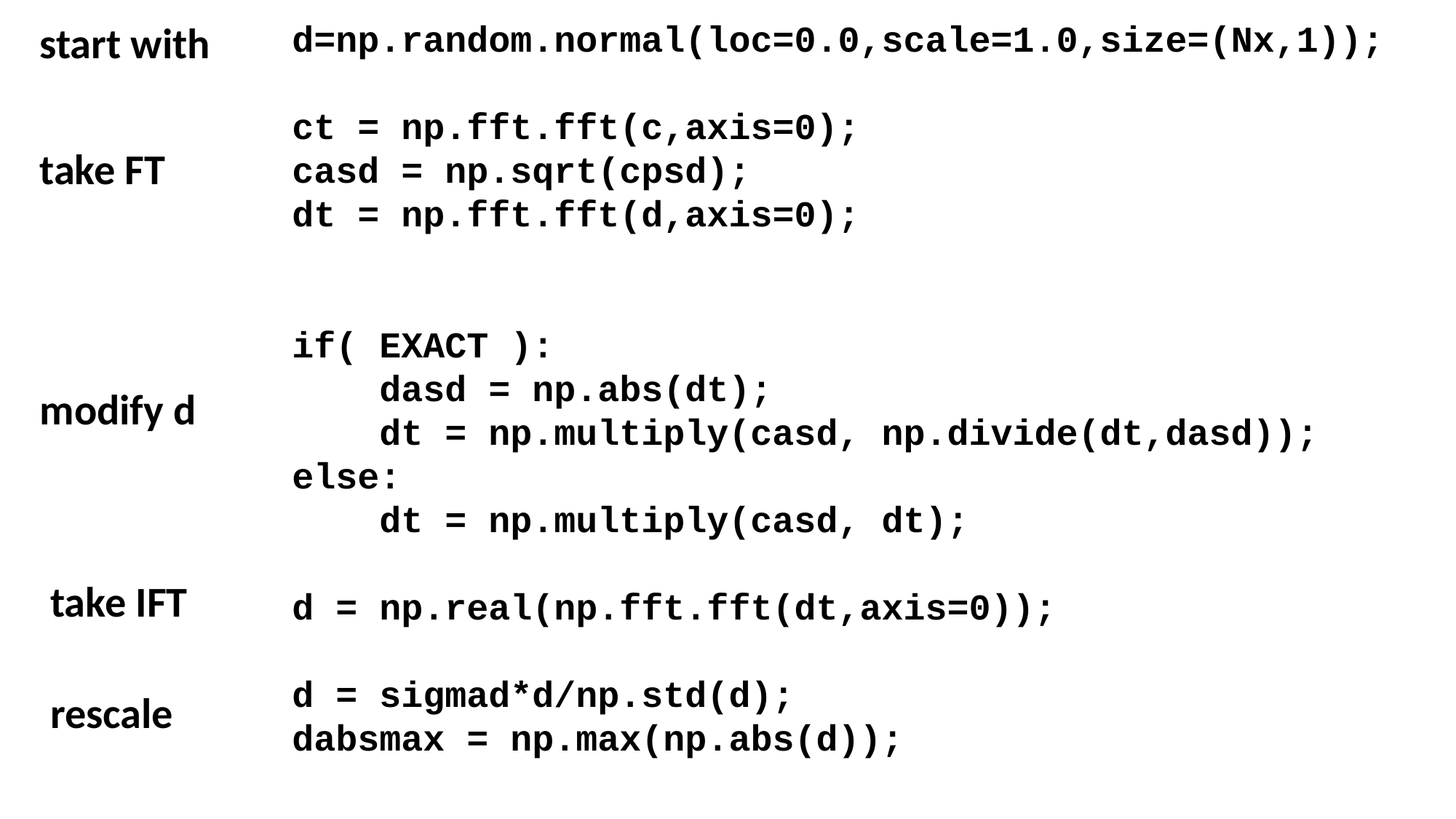

start with
d=np.random.normal(loc=0.0,scale=1.0,size=(Nx,1));

ct = np.fft.fft(c,axis=0);
casd = np.sqrt(cpsd);
dt = np.fft.fft(d,axis=0);

if( EXACT ):
    dasd = np.abs(dt);
    dt = np.multiply(casd, np.divide(dt,dasd));
else:
    dt = np.multiply(casd, dt);

d = np.real(np.fft.fft(dt,axis=0));

d = sigmad*d/np.std(d);
dabsmax = np.max(np.abs(d));
take FT
modify d
take IFT
rescale